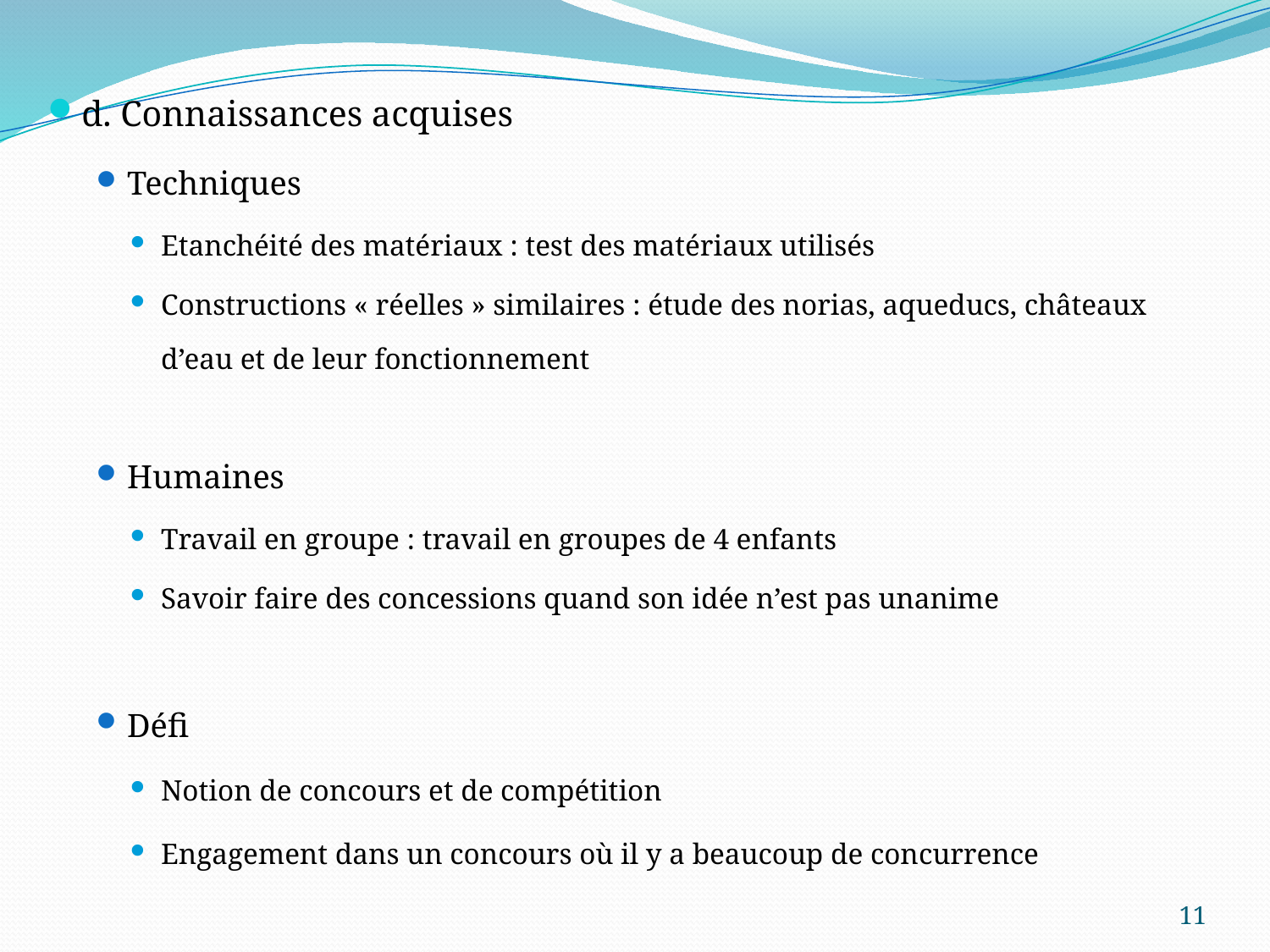

d. Connaissances acquises
Techniques
Etanchéité des matériaux : test des matériaux utilisés
Constructions « réelles » similaires : étude des norias, aqueducs, châteaux d’eau et de leur fonctionnement

Humaines
Travail en groupe : travail en groupes de 4 enfants
Savoir faire des concessions quand son idée n’est pas unanime

Défi
Notion de concours et de compétition
Engagement dans un concours où il y a beaucoup de concurrence

11